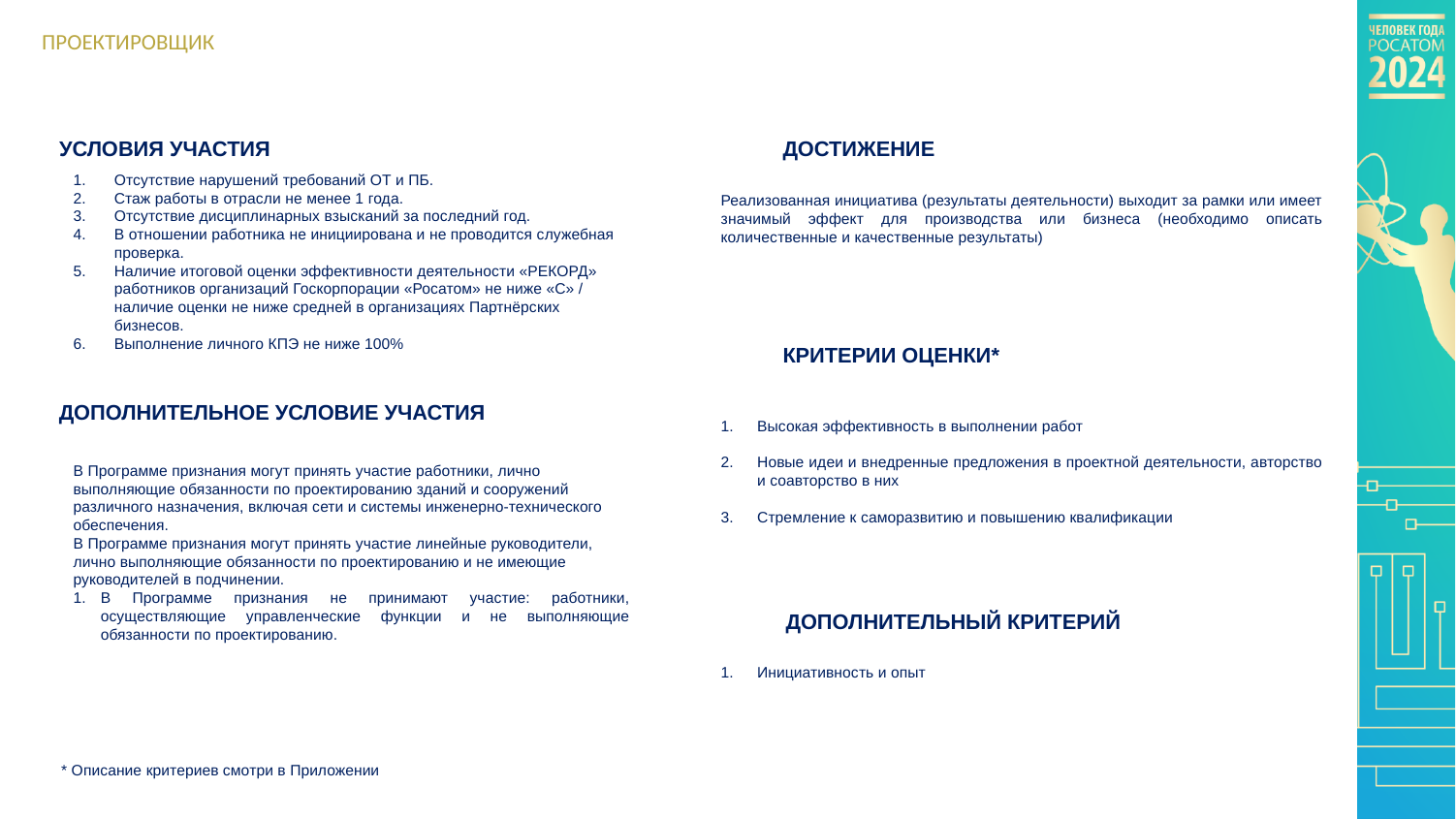

ПРОЕКТИРОВЩИК
ДОСТИЖЕНИЕ
УСЛОВИЯ УЧАСТИЯ
Отсутствие нарушений требований ОТ и ПБ.
Стаж работы в отрасли не менее 1 года.
Отсутствие дисциплинарных взысканий за последний год.
В отношении работника не инициирована и не проводится служебная проверка.
Наличие итоговой оценки эффективности деятельности «РЕКОРД» работников организаций Госкорпорации «Росатом» не ниже «С» / наличие оценки не ниже средней в организациях Партнёрских бизнесов.
Выполнение личного КПЭ не ниже 100%
Реализованная инициатива (результаты деятельности) выходит за рамки или имеет значимый эффект для производства или бизнеса (необходимо описать количественные и качественные результаты)
КРИТЕРИИ ОЦЕНКИ*
ДОПОЛНИТЕЛЬНОЕ УСЛОВИЕ УЧАСТИЯ
Высокая эффективность в выполнении работ

Новые идеи и внедренные предложения в проектной деятельности, авторство и соавторство в них

Стремление к саморазвитию и повышению квалификации
В Программе признания могут принять участие работники, лично выполняющие обязанности по проектированию зданий и сооружений различного назначения, включая сети и системы инженерно-технического обеспечения.
В Программе признания могут принять участие линейные руководители, лично выполняющие обязанности по проектированию и не имеющие руководителей в подчинении.
В Программе признания не принимают участие: работники, осуществляющие управленческие функции и не выполняющие обязанности по проектированию.
ДОПОЛНИТЕЛЬНЫЙ КРИТЕРИЙ
Инициативность и опыт

* Описание критериев смотри в Приложении